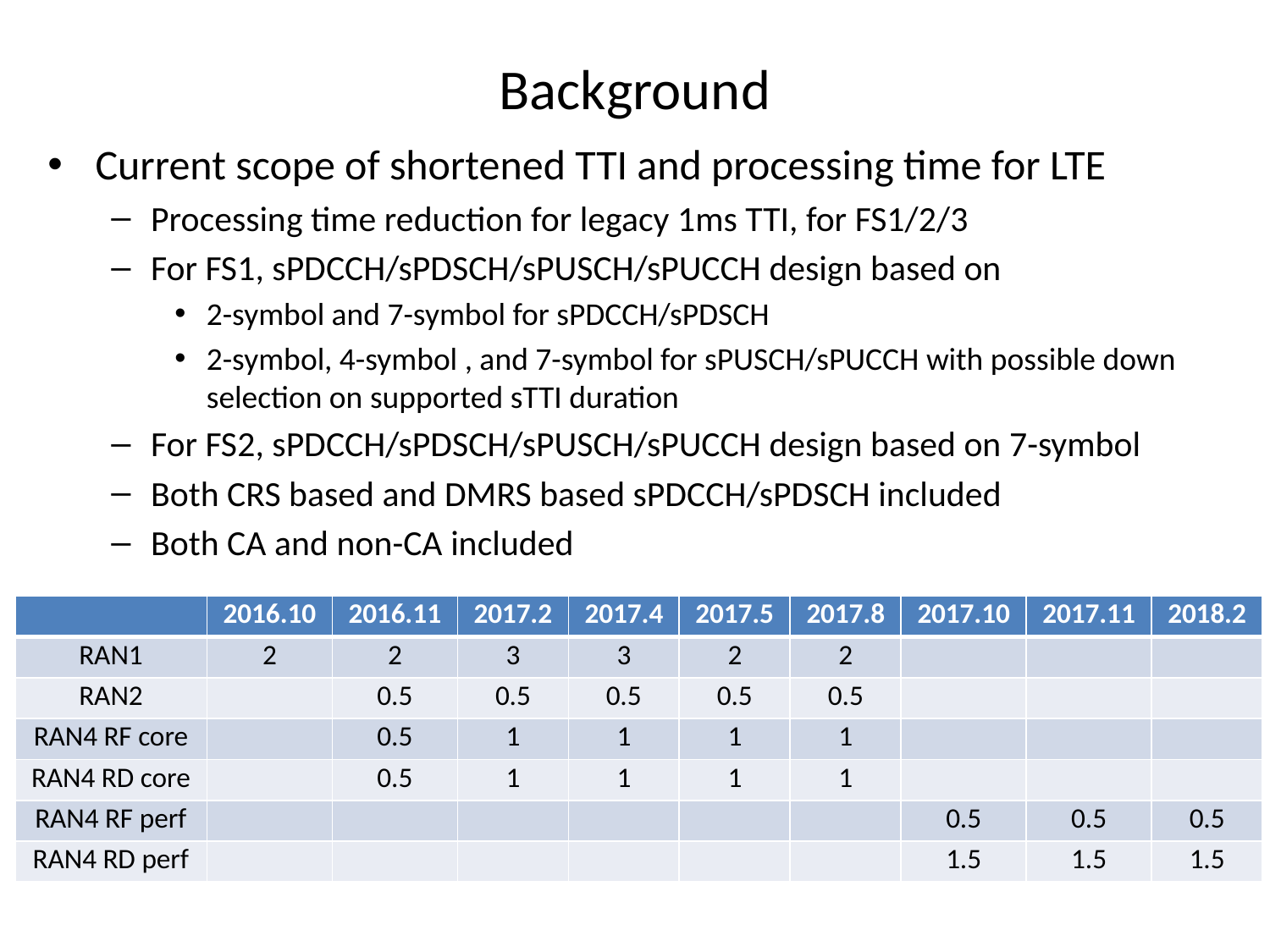

# Background
Current scope of shortened TTI and processing time for LTE
Processing time reduction for legacy 1ms TTI, for FS1/2/3
For FS1, sPDCCH/sPDSCH/sPUSCH/sPUCCH design based on
2-symbol and 7-symbol for sPDCCH/sPDSCH
2-symbol, 4-symbol , and 7-symbol for sPUSCH/sPUCCH with possible down selection on supported sTTI duration
For FS2, sPDCCH/sPDSCH/sPUSCH/sPUCCH design based on 7-symbol
Both CRS based and DMRS based sPDCCH/sPDSCH included
Both CA and non-CA included

|  | 2016.10 | 2016.11 | 2017.2 | 2017.4 | 2017.5 | 2017.8 | 2017.10 | 2017.11 | 2018.2 |
| --- | --- | --- | --- | --- | --- | --- | --- | --- | --- |
| RAN1 | 2 | 2 | 3 | 3 | 2 | 2 |  |  |  |
| RAN2 |  | 0.5 | 0.5 | 0.5 | 0.5 | 0.5 |  |  |  |
| RAN4 RF core |  | 0.5 | 1 | 1 | 1 | 1 |  |  |  |
| RAN4 RD core |  | 0.5 | 1 | 1 | 1 | 1 |  |  |  |
| RAN4 RF perf |  |  |  |  |  |  | 0.5 | 0.5 | 0.5 |
| RAN4 RD perf |  |  |  |  |  |  | 1.5 | 1.5 | 1.5 |